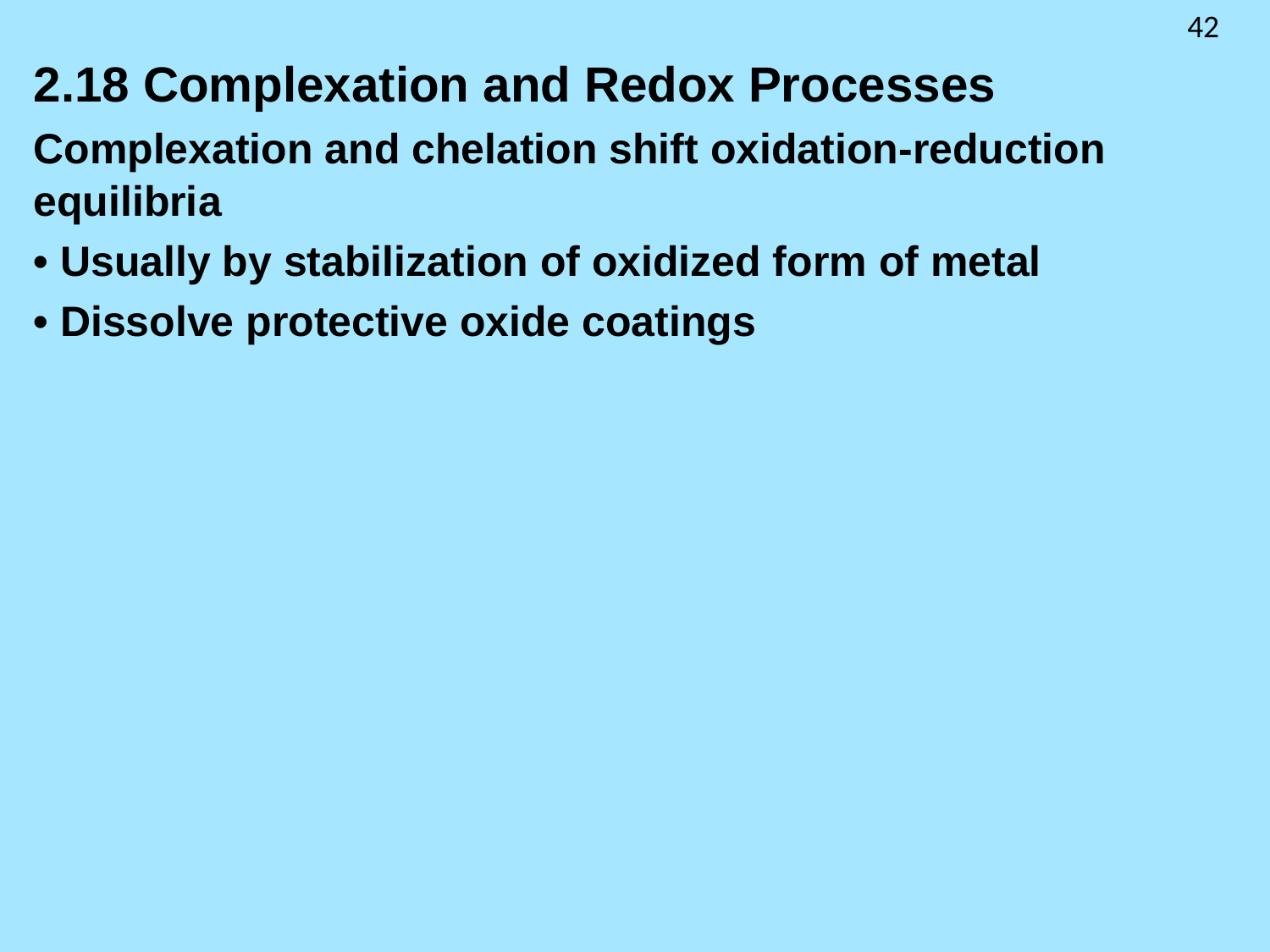

42
2.18 Complexation and Redox Processes
Complexation and chelation shift oxidation-reduction equilibria
• Usually by stabilization of oxidized form of metal
• Dissolve protective oxide coatings